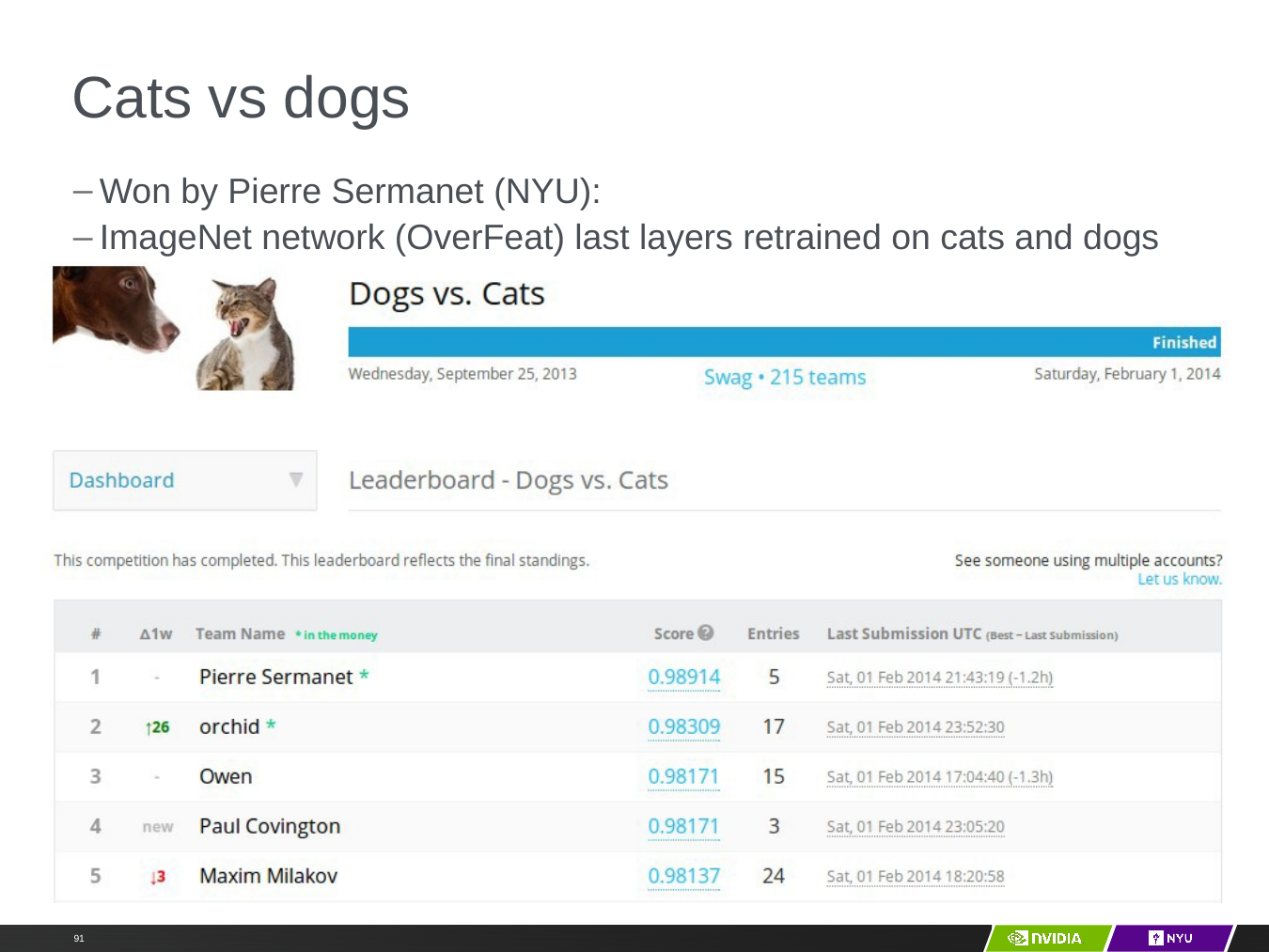

# Cats vs dogs
Won by Pierre Sermanet (NYU):
ImageNet network (OverFeat) last layers retrained on cats and dogs